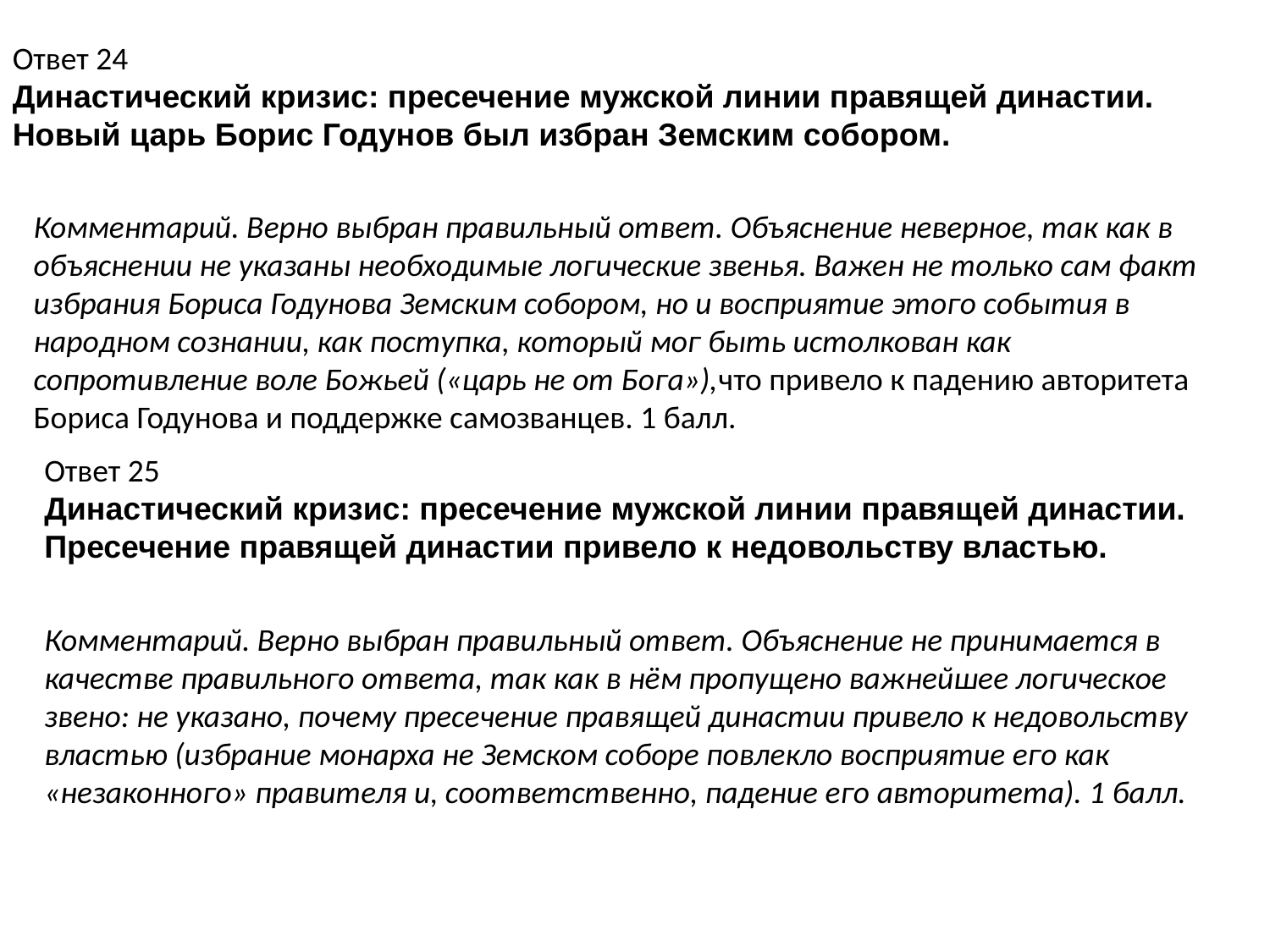

Ответ 24
Династический кризис: пресечение мужской линии правящей династии.
Новый царь Борис Годунов был избран Земским собором.
Комментарий. Верно выбран правильный ответ. Объяснение неверное, так как в объяснении не указаны необходимые логические звенья. Важен не только сам факт избрания Бориса Годунова Земским собором, но и восприятие этого события в народном сознании, как поступка, который мог быть истолкован как сопротивление воле Божьей («царь не от Бога»),что привело к падению авторитета Бориса Годунова и поддержке самозванцев. 1 балл.
Ответ 25
Династический кризис: пресечение мужской линии правящей династии.
Пресечение правящей династии привело к недовольству властью.
Комментарий. Верно выбран правильный ответ. Объяснение не принимается в качестве правильного ответа, так как в нём пропущено важнейшее логическое звено: не указано, почему пресечение правящей династии привело к недовольству властью (избрание монарха не Земском соборе повлекло восприятие его как «незаконного» правителя и, соответственно, падение его авторитета). 1 балл.